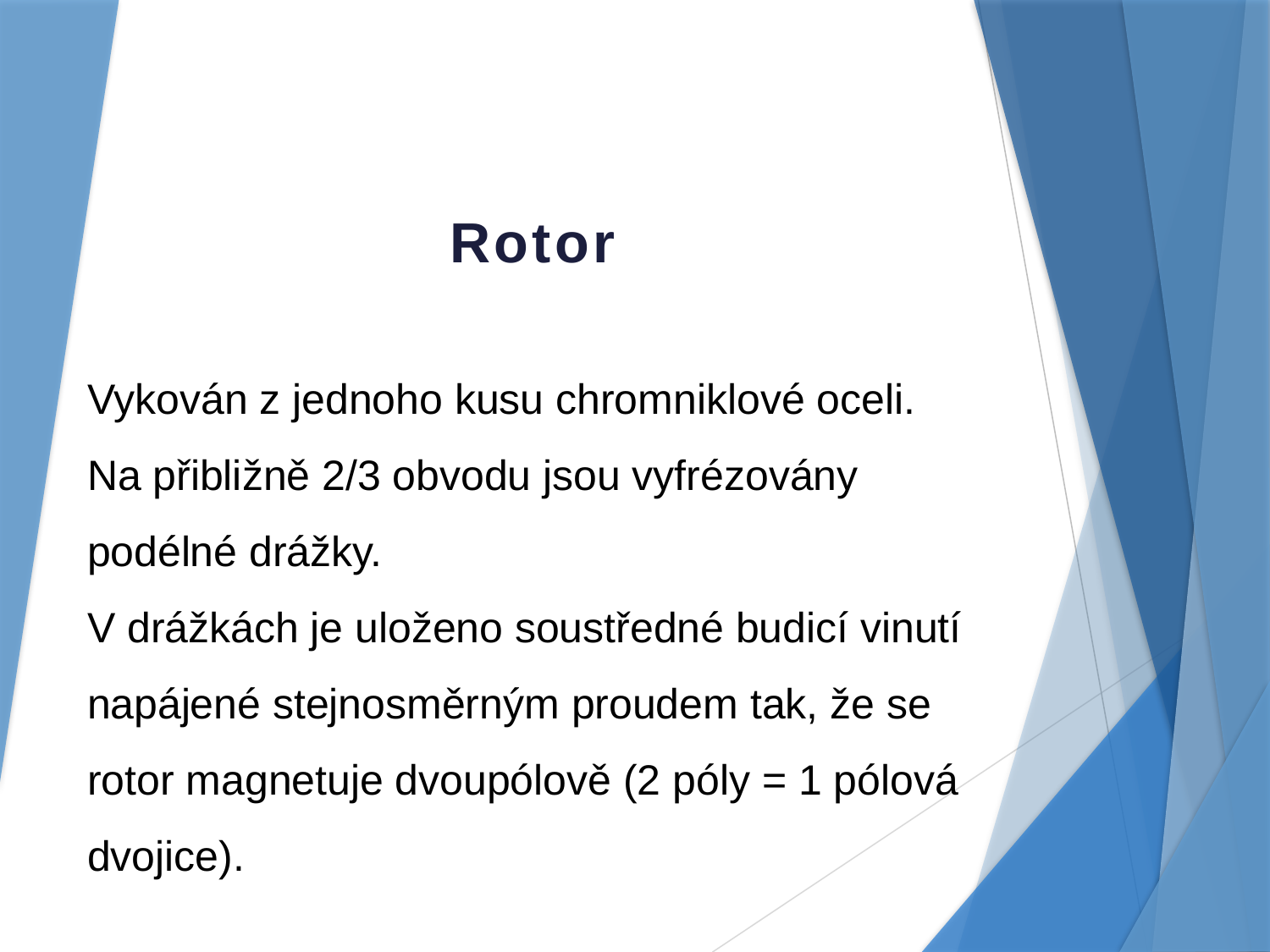

Rotor
Vykován z jednoho kusu chromniklové oceli.
Na přibližně 2/3 obvodu jsou vyfrézovány podélné drážky.
V drážkách je uloženo soustředné budicí vinutí napájené stejnosměrným proudem tak, že se rotor magnetuje dvoupólově (2 póly = 1 pólová dvojice).